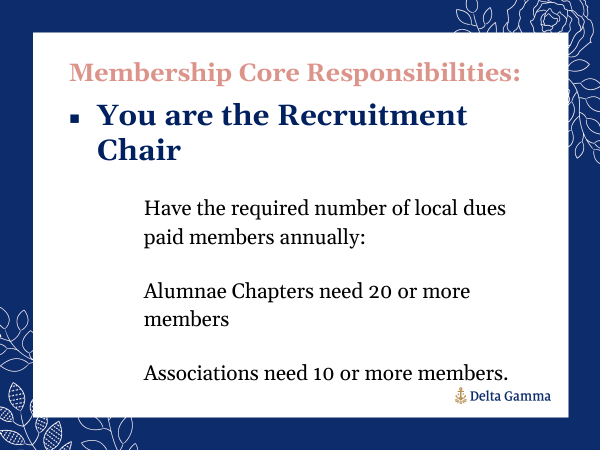

Membership Core Responsibilities:
You are the Recruitment Chair
Have the required number of local dues paid members annually:
Alumnae Chapters need 20 or more members
Associations need 10 or more members.